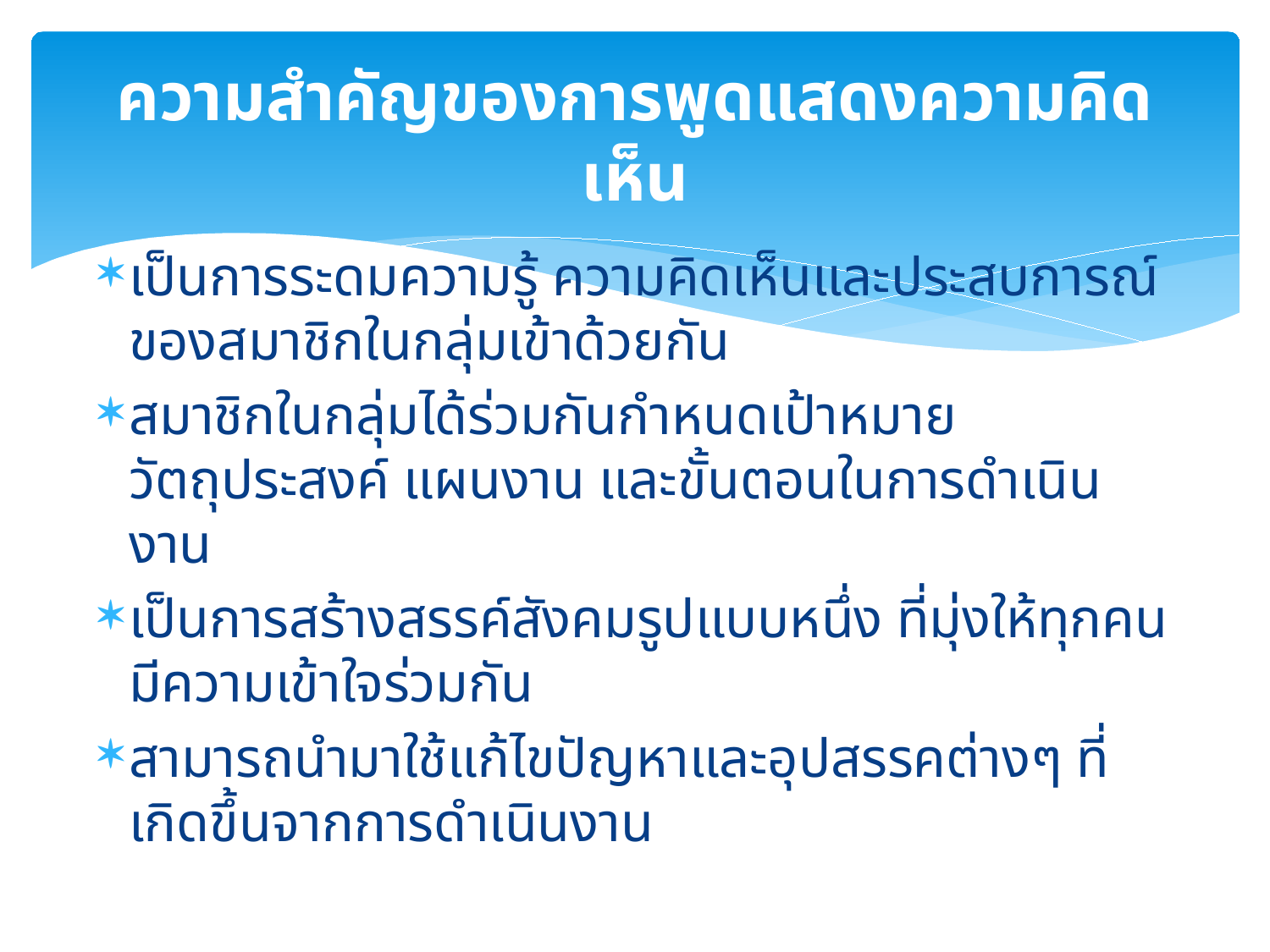

# ความสำคัญของการพูดแสดงความคิดเห็น
เป็นการระดมความรู้ ความคิดเห็นและประสบการณ์ของสมาชิกในกลุ่มเข้าด้วยกัน
สมาชิกในกลุ่มได้ร่วมกันกำหนดเป้าหมาย วัตถุประสงค์ แผนงาน และขั้นตอนในการดำเนินงาน
เป็นการสร้างสรรค์สังคมรูปแบบหนึ่ง ที่มุ่งให้ทุกคนมีความเข้าใจร่วมกัน
สามารถนำมาใช้แก้ไขปัญหาและอุปสรรคต่างๆ ที่เกิดขึ้นจากการดำเนินงาน